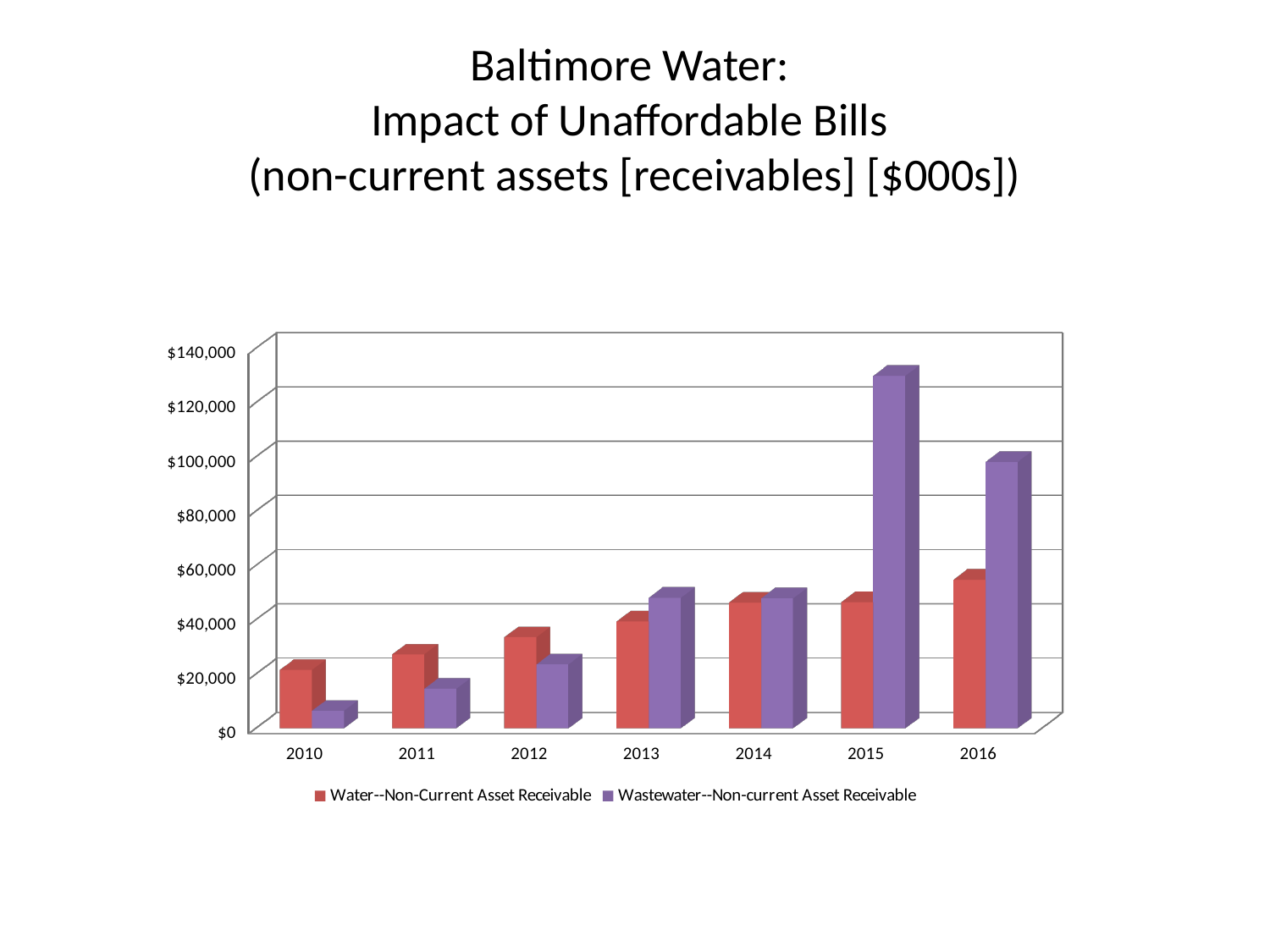

# Baltimore Water: Impact of Unaffordable Bills (non-current assets [receivables] [$000s])

[unsupported chart]